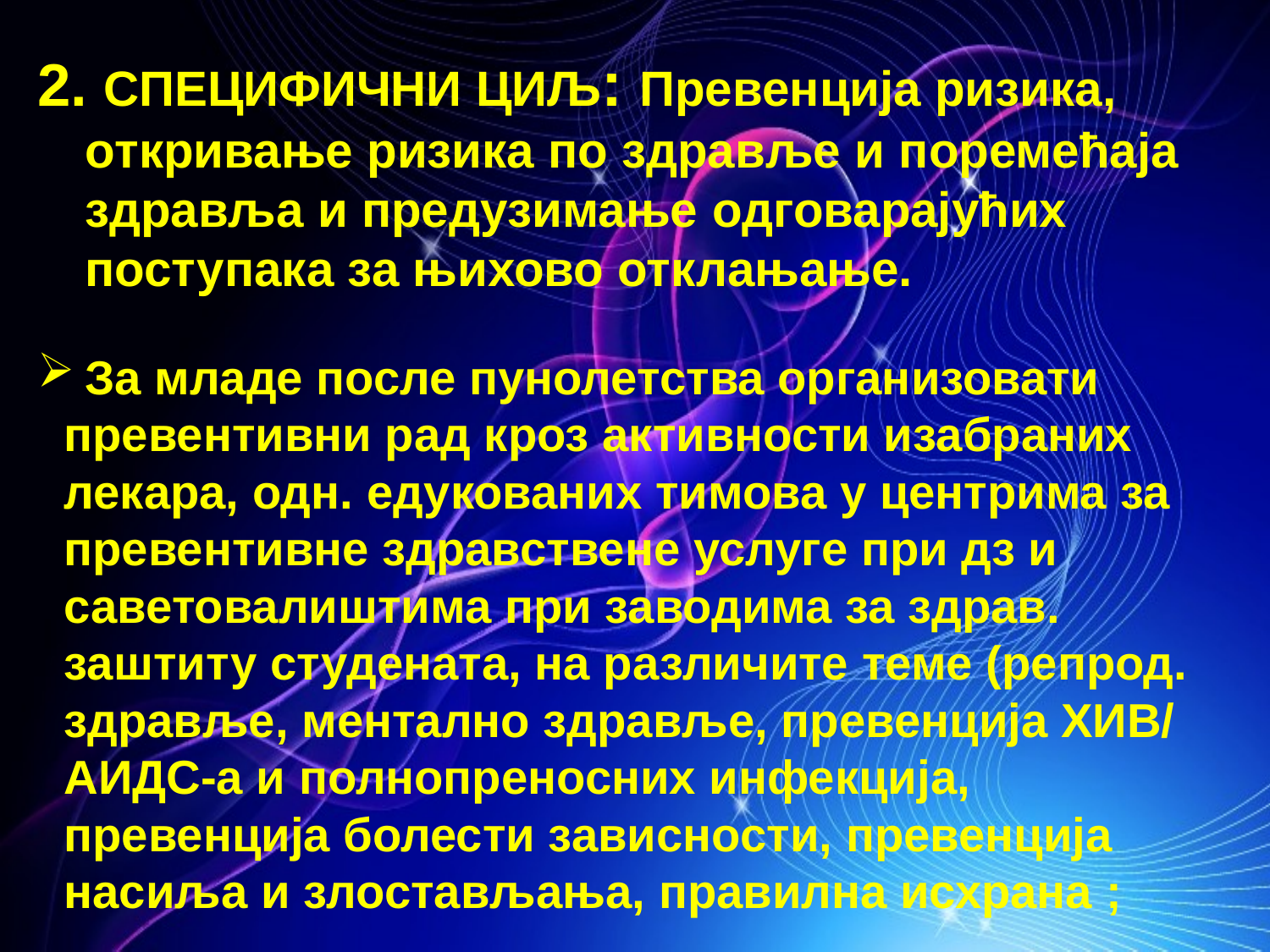

2. СПЕЦИФИЧНИ ЦИЉ: Превенција ризика,  откривање ризика по здравље и поремећаја здравља и предузимање одговарајућих поступака за њихово отклањање.

За младе после пунолетства организовати
  превентивни рад кроз активности изабраних
  лекара, одн. едукованих тимова у центрима за
  превентивне здравствене услуге при дз и
  саветовалиштима при заводима за здрав.
  заштиту студената, на различите теме (репрод.
  здравље, ментално здравље, превенција ХИВ/
  АИДС-а и полнопреносних инфекција,
  превенција болести зависности, превенција
  насиља и злостављања, правилна исхрана ;